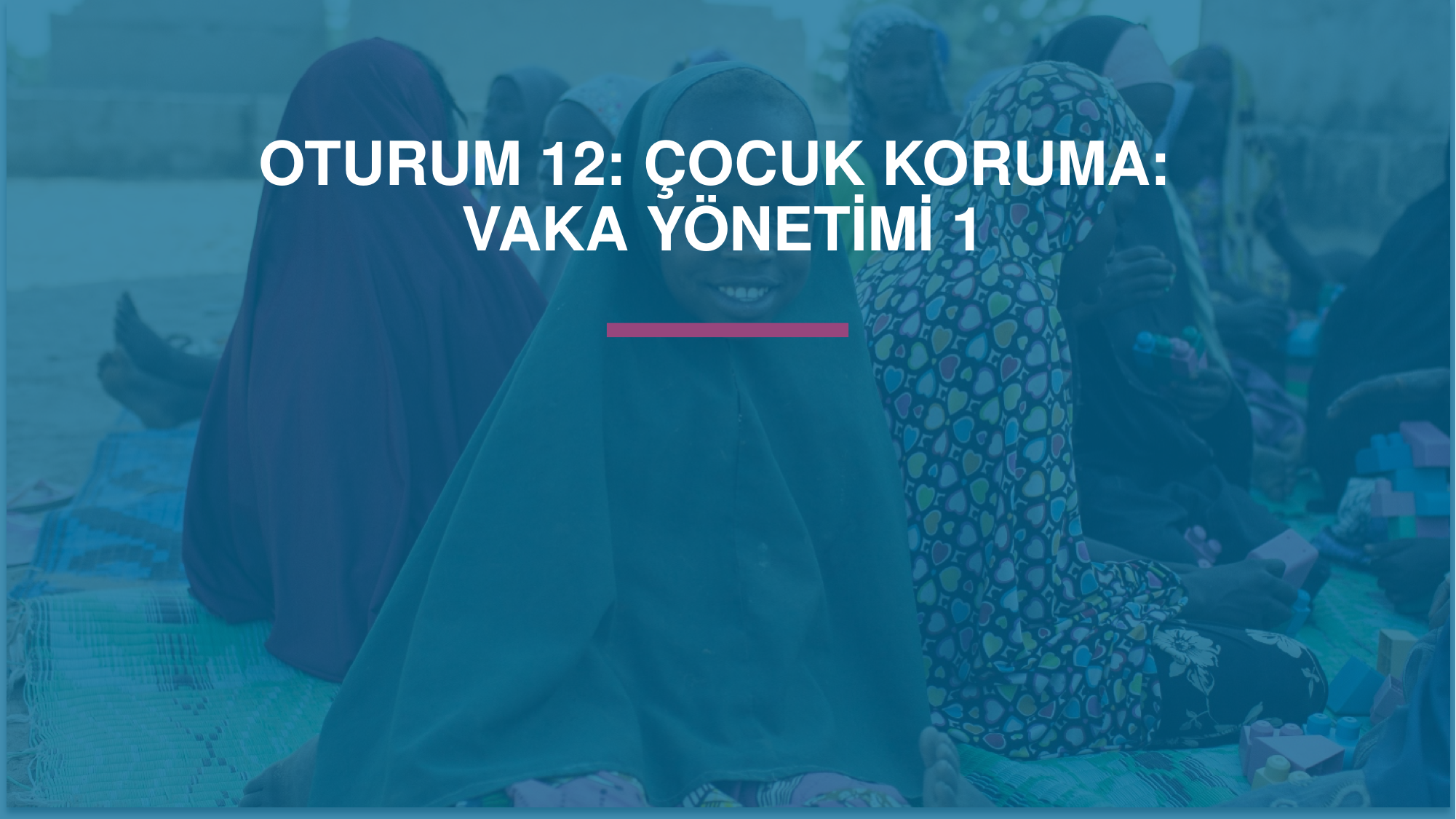

OTURUM 12: ÇOCUK KORUMA:
VAKA YÖNETİMİ 1